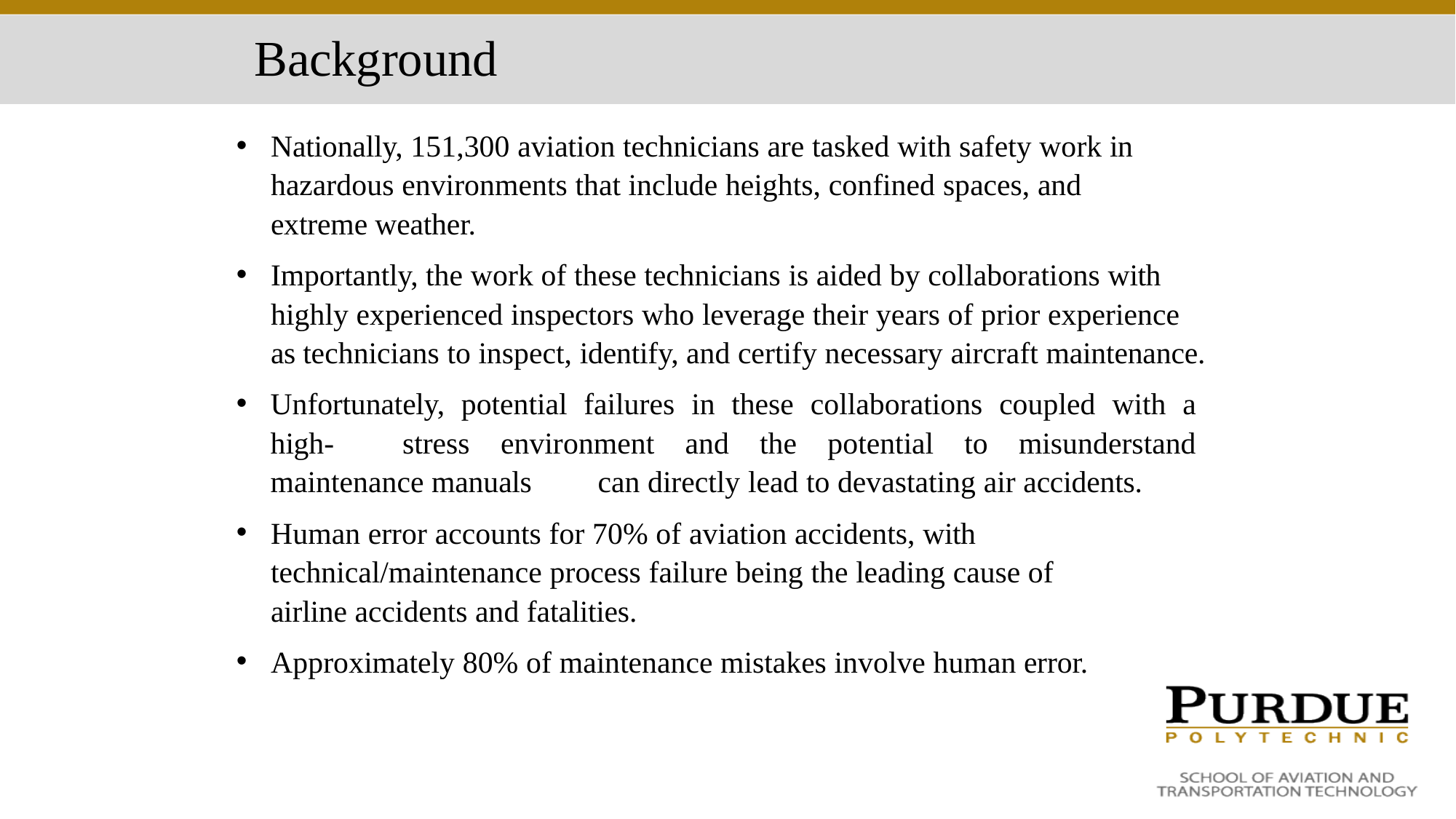

# Background
Nationally, 151,300 aviation technicians are tasked with safety work in hazardous environments that include heights, confined spaces, and extreme weather.
Importantly, the work of these technicians is aided by collaborations with highly experienced inspectors who leverage their years of prior experience as technicians to inspect, identify, and certify necessary aircraft maintenance.
Unfortunately, potential failures in these collaborations coupled with a high- 	stress environment and the potential to misunderstand maintenance manuals 	can directly lead to devastating air accidents.
Human error accounts for 70% of aviation accidents, with technical/maintenance process failure being the leading cause of airline accidents and fatalities.
Approximately 80% of maintenance mistakes involve human error.